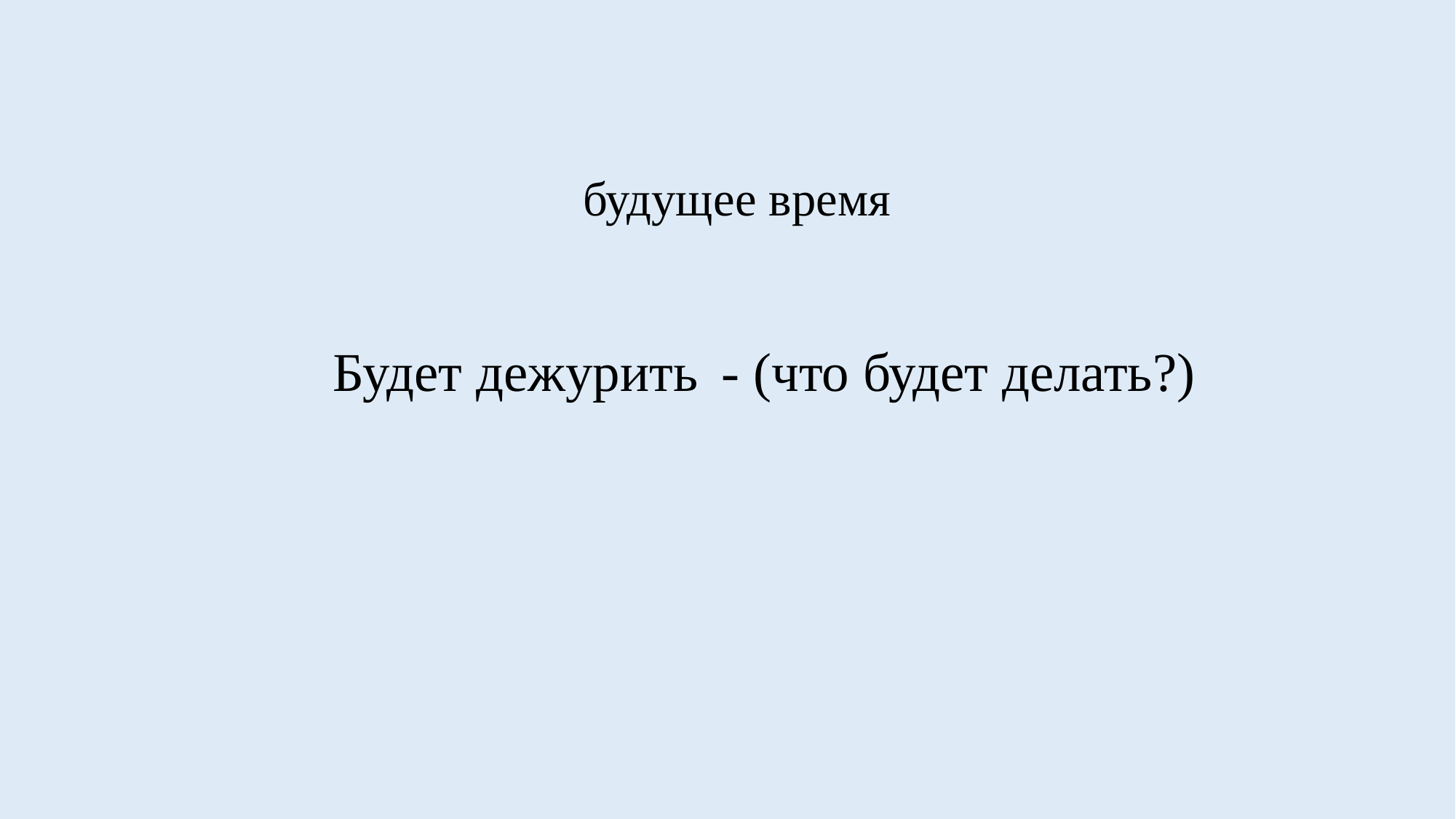

будущее время
Будет дежурить
- (что будет делать?)